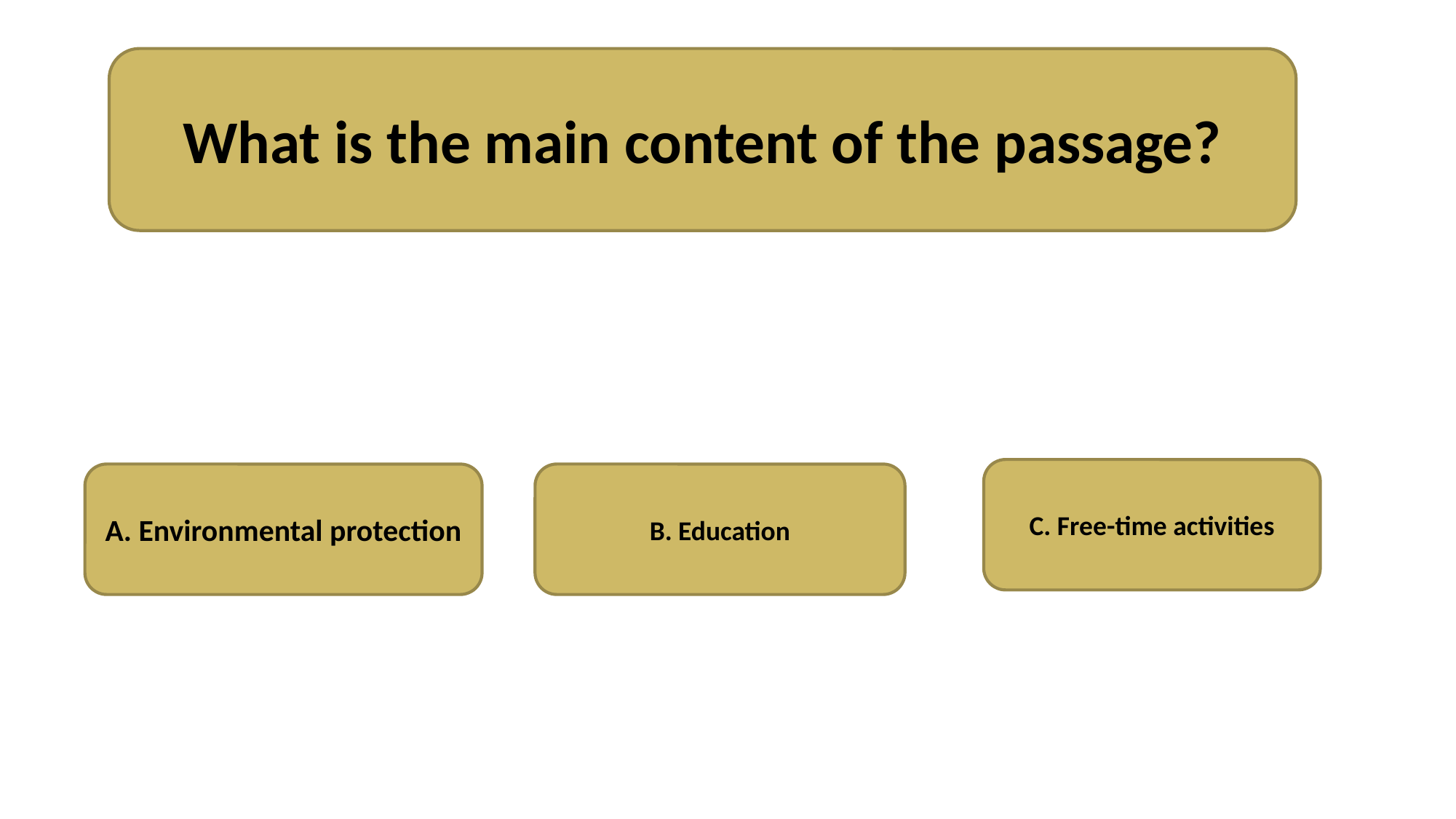

What is the main content of the passage?
C. Free-time activities
A. Environmental protection
B. Education